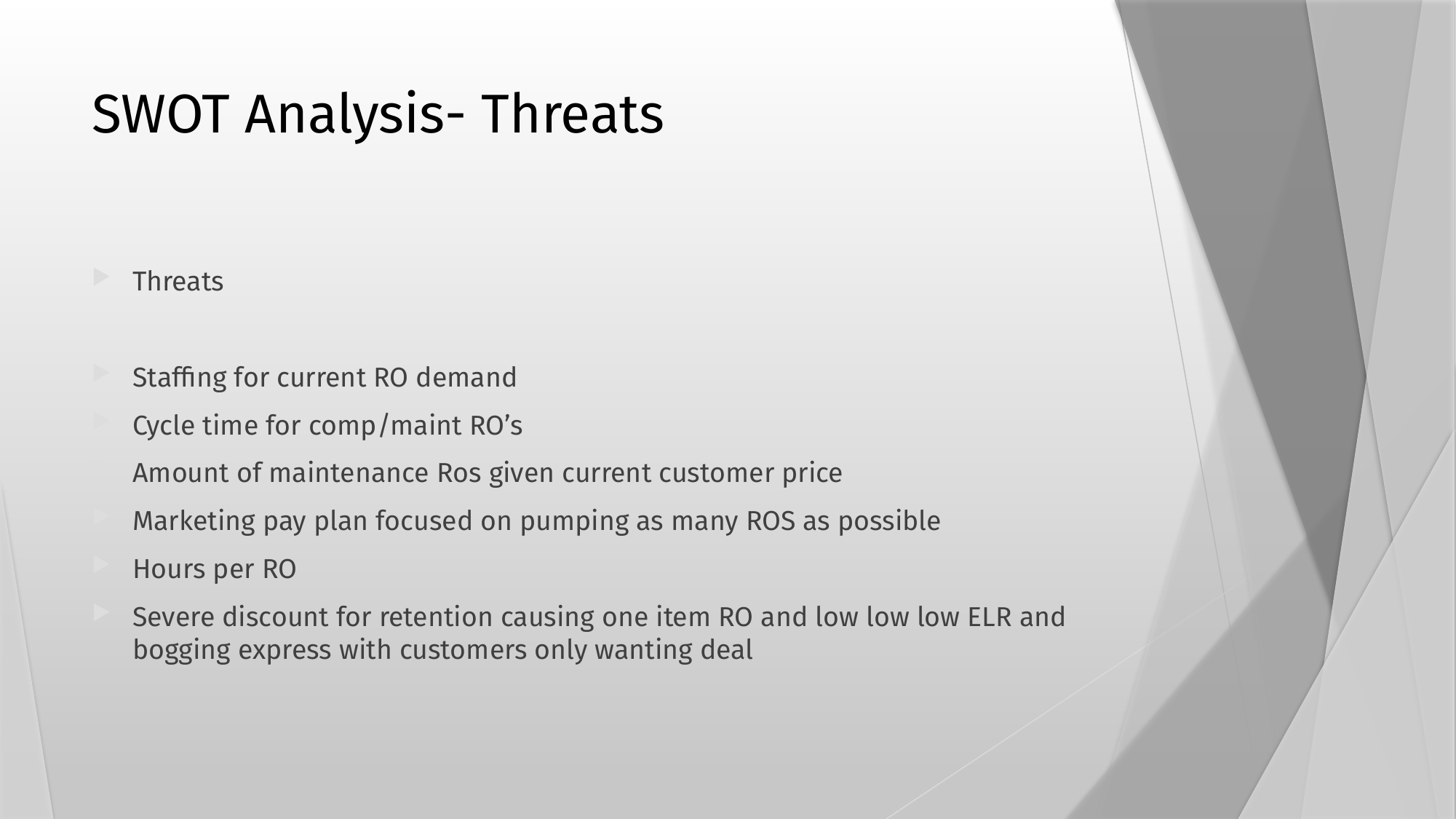

# SWOT Analysis- Threats
Threats

Staffing for current RO demand
Cycle time for comp/maint RO’s
Amount of maintenance Ros given current customer price
Marketing pay plan focused on pumping as many ROS as possible
Hours per RO
Severe discount for retention causing one item RO and low low low ELR and bogging express with customers only wanting deal